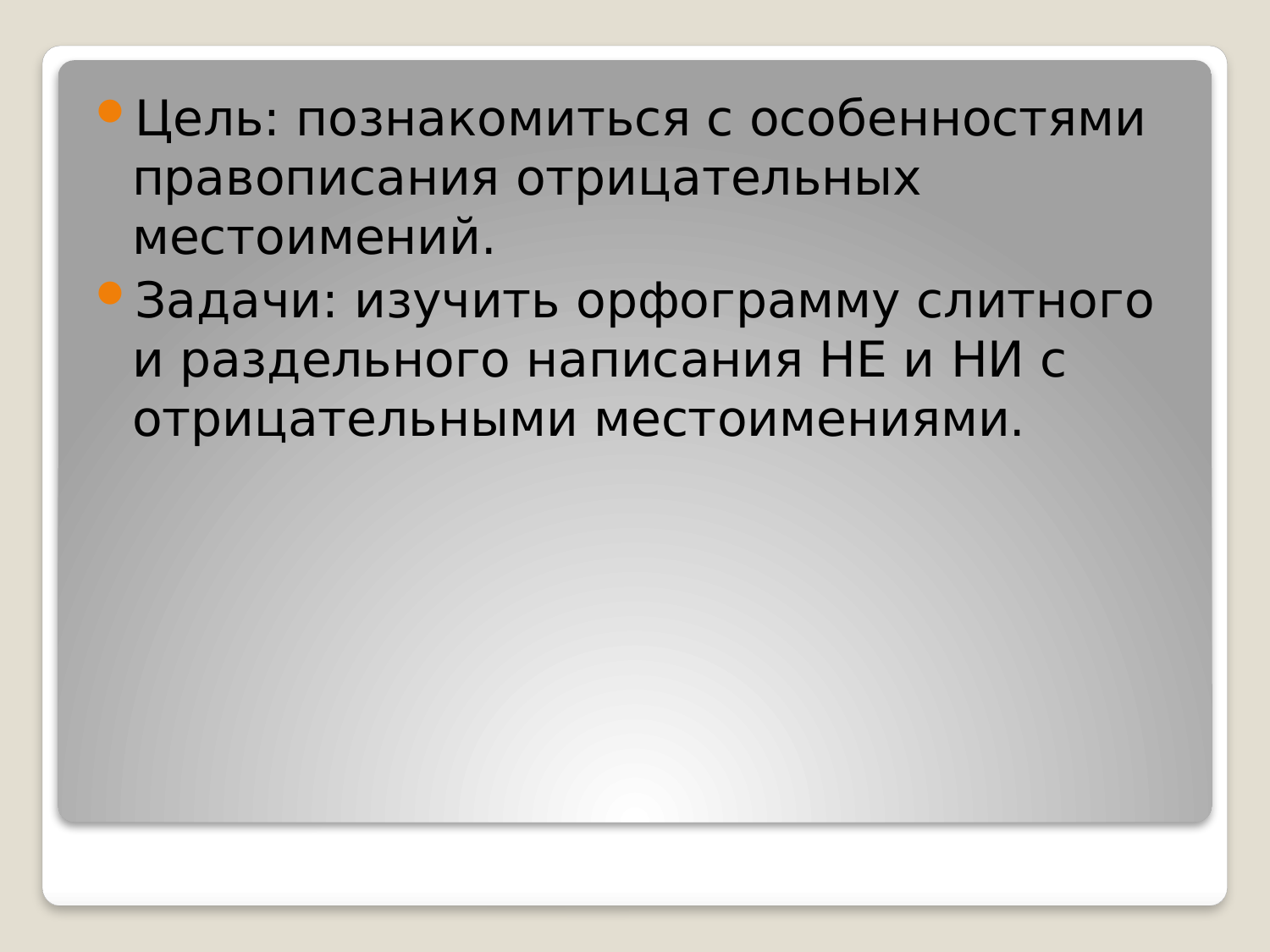

Цель: познакомиться с особенностями правописания отрицательных местоимений.
Задачи: изучить орфограмму слитного и раздельного написания НЕ и НИ с отрицательными местоимениями.

#